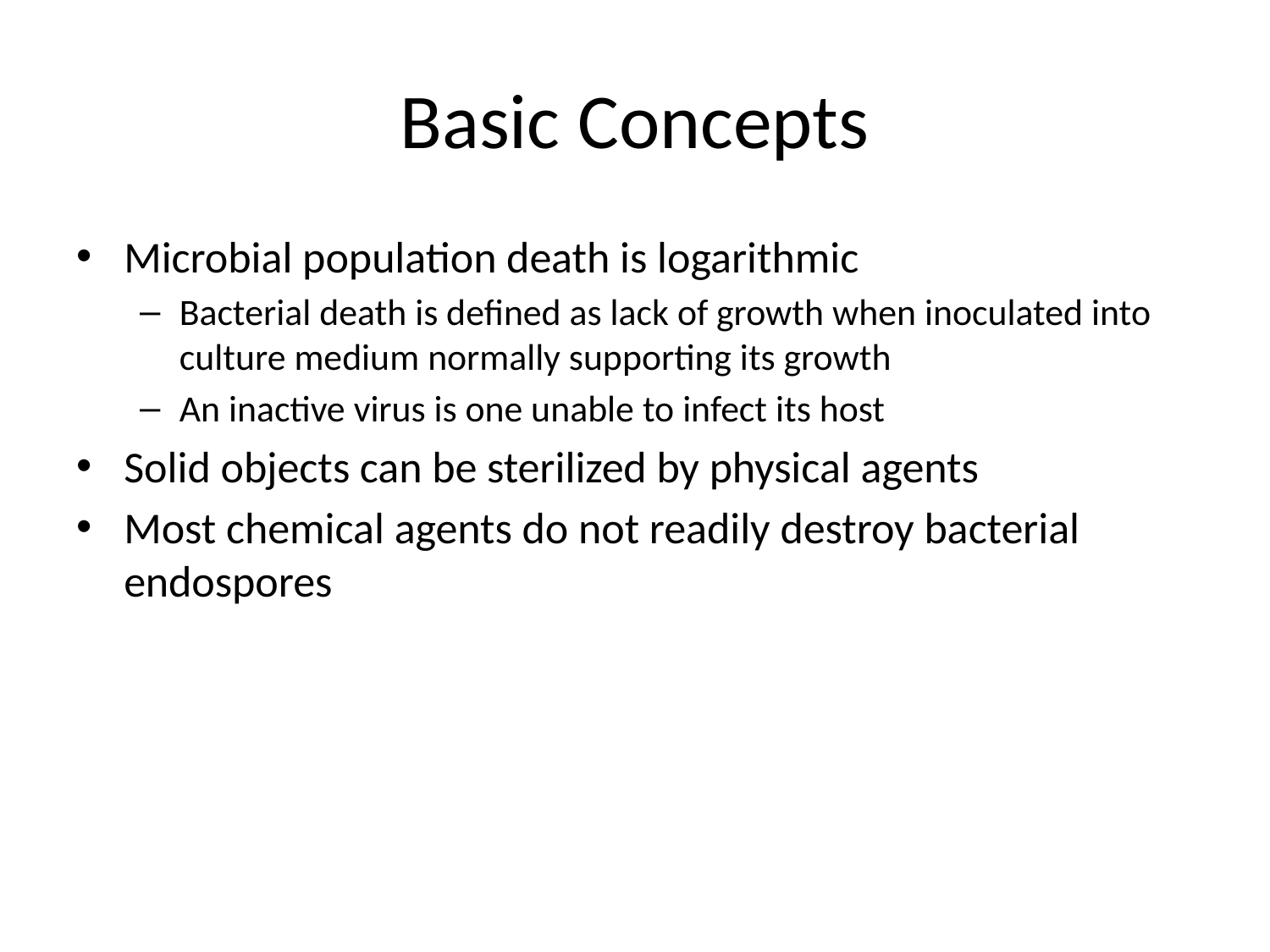

# Basic Concepts
Microbial population death is logarithmic
Bacterial death is defined as lack of growth when inoculated into culture medium normally supporting its growth
An inactive virus is one unable to infect its host
Solid objects can be sterilized by physical agents
Most chemical agents do not readily destroy bacterial endospores